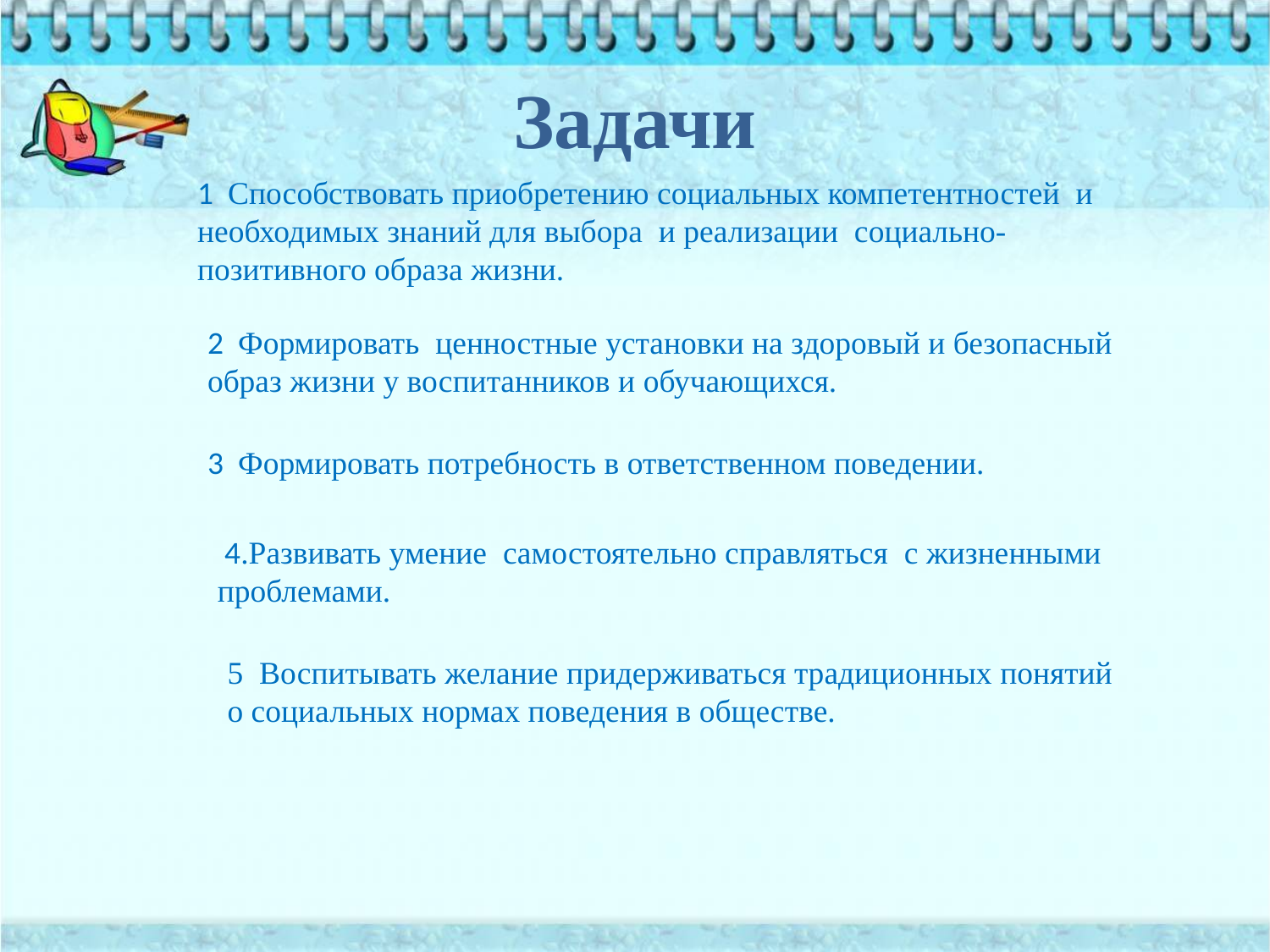

# Задачи
1  Способствовать приобретению социальных компетентностей  и необходимых знаний для выбора  и реализации  социально- позитивного образа жизни.
2  Формировать  ценностные установки на здоровый и безопасный образ жизни у воспитанников и обучающихся.
3  Формировать потребность в ответственном поведении.
 4.Развивать умение  самостоятельно справляться  с жизненными проблемами.
5  Воспитывать желание придерживаться традиционных понятий  о социальных нормах поведения в обществе.